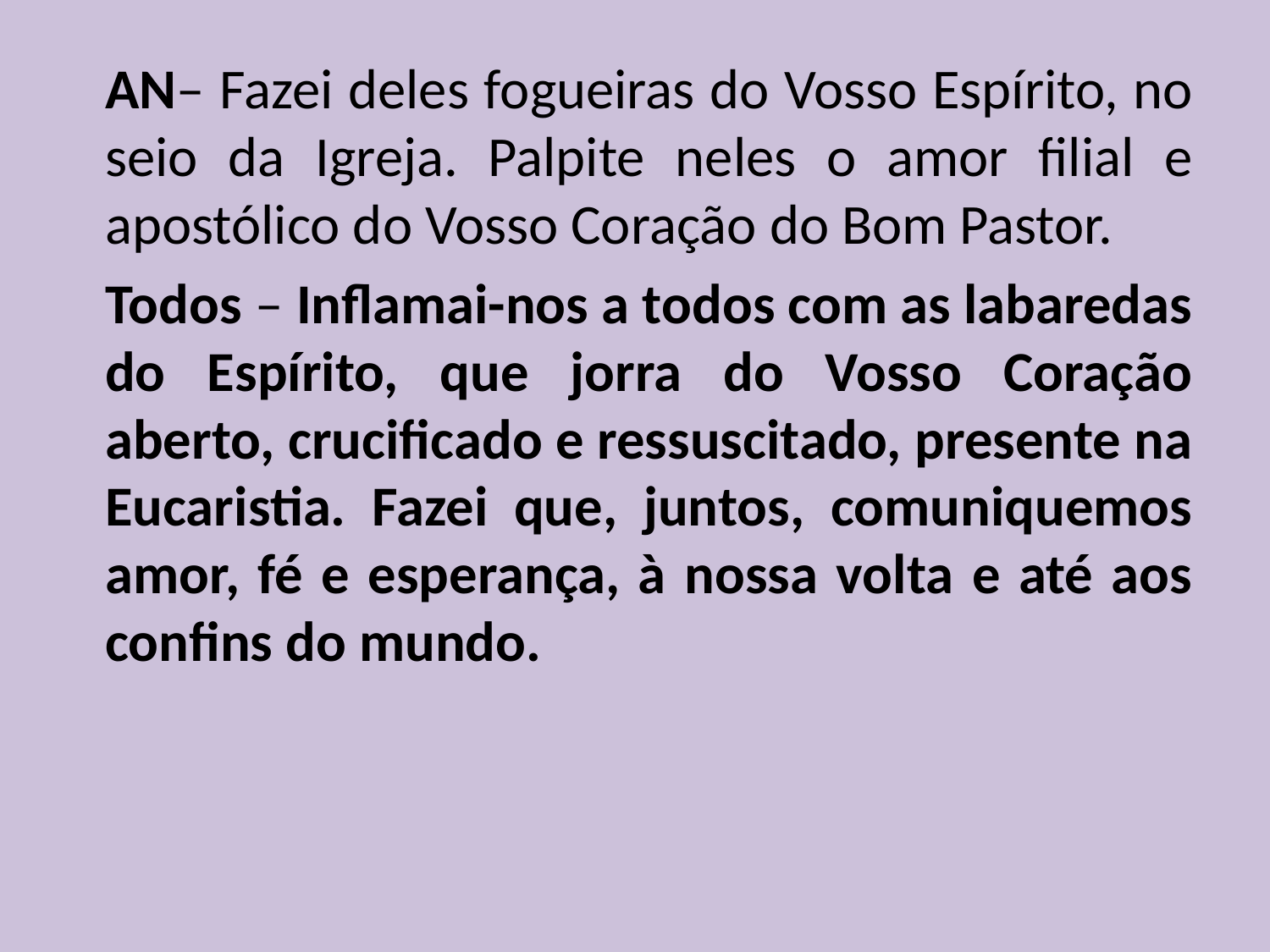

AN– Fazei deles fogueiras do Vosso Espírito, no seio da Igreja. Palpite neles o amor filial e apostólico do Vosso Coração do Bom Pastor.
	Todos – Inflamai-nos a todos com as labaredas do Espírito, que jorra do Vosso Coração aberto, crucificado e ressuscitado, presente na Eucaristia. Fazei que, juntos, comuniquemos amor, fé e esperança, à nossa volta e até aos confins do mundo.